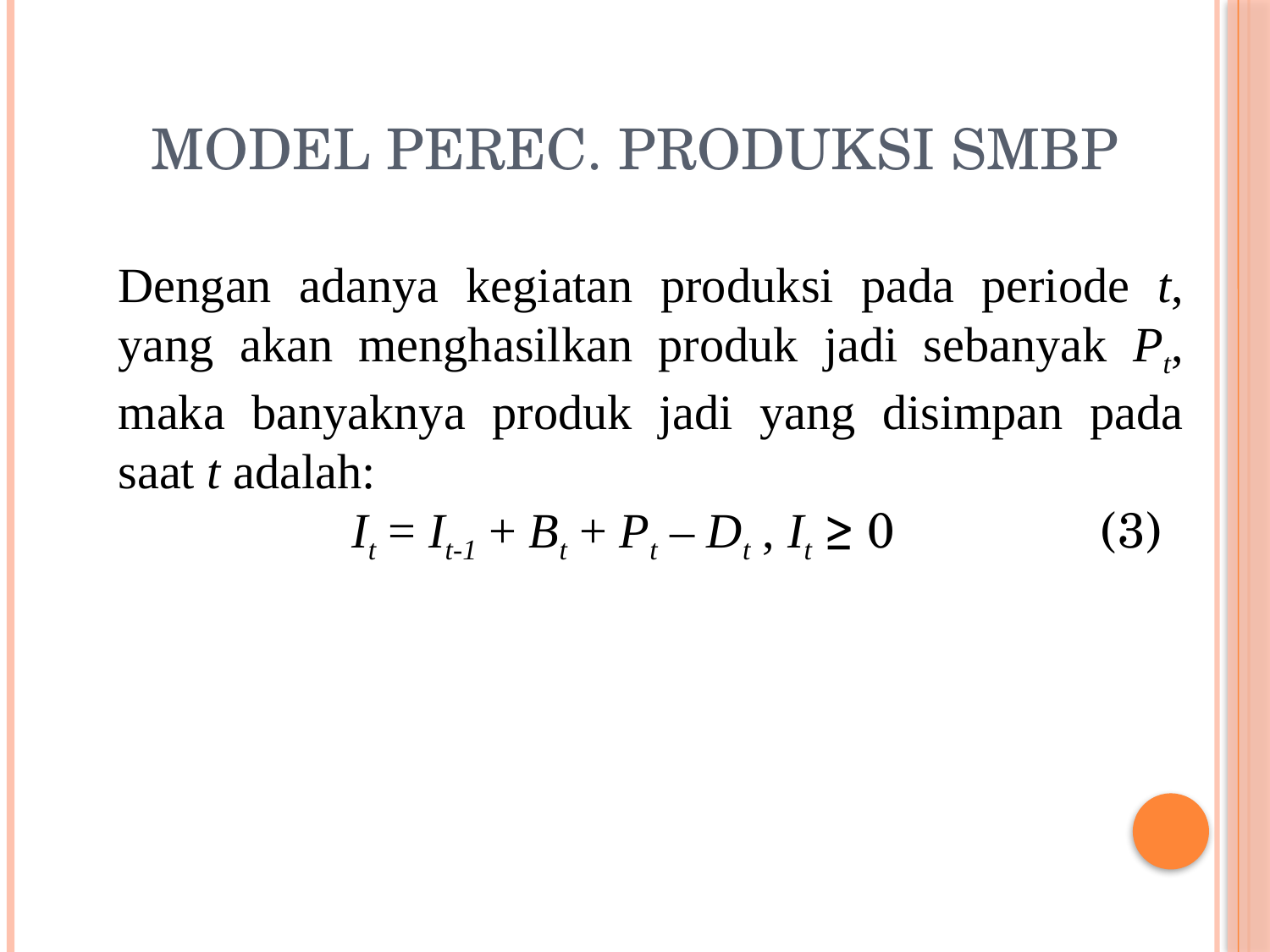

# Model Perec. Produksi SMBP

Dengan adanya kegiatan produksi pada periode t, yang akan menghasilkan produk jadi sebanyak Pt, maka banyaknya produk jadi yang disimpan pada saat t adalah:
                   It = It-1 + Bt + Pt – Dt , It ≥ 0               (3)